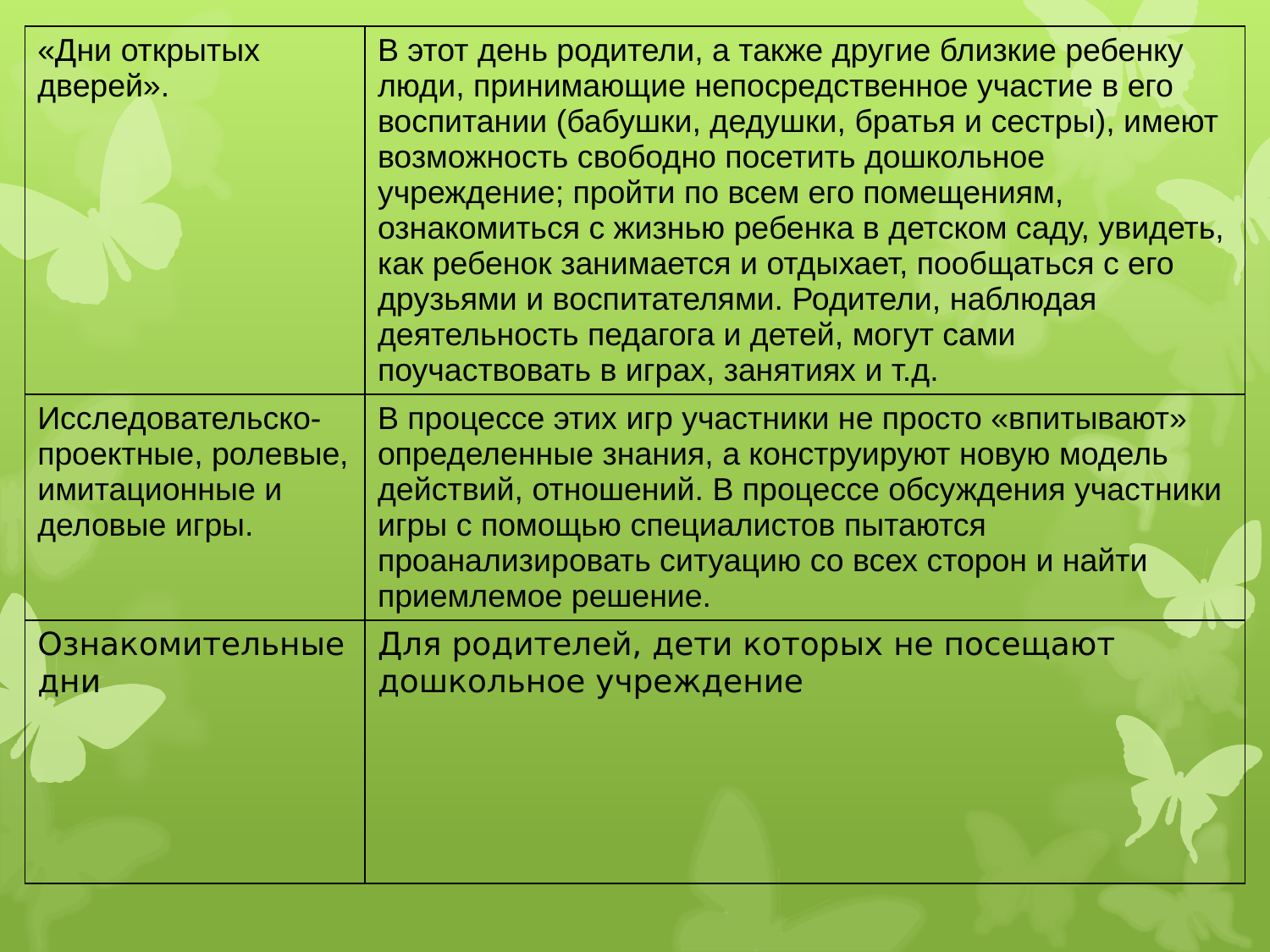

| «Дни открытых дверей». | В этот день родители, а также другие близкие ребенку люди, принимающие непосредственное участие в его воспитании (бабушки, дедушки, братья и сестры), имеют возможность свободно посетить дошкольное учреждение; пройти по всем его помещениям, ознакомиться с жизнью ребенка в детском саду, увидеть, как ребенок занимается и отдыхает, пообщаться с его друзьями и воспитателями. Родители, наблюдая деятельность педагога и детей, могут сами поучаствовать в играх, занятиях и т.д. |
| --- | --- |
| Исследовательско-проектные, ролевые, имитационные и деловые игры. | В процессе этих игр участники не просто «впитывают» определенные знания, а конструируют новую модель действий, отношений. В процессе обсуждения участники игры с помощью специалистов пытаются проанализировать ситуацию со всех сторон и найти приемлемое решение. |
| Ознакомительные дни | Для родителей, дети которых не посещают дошкольное учреждение |